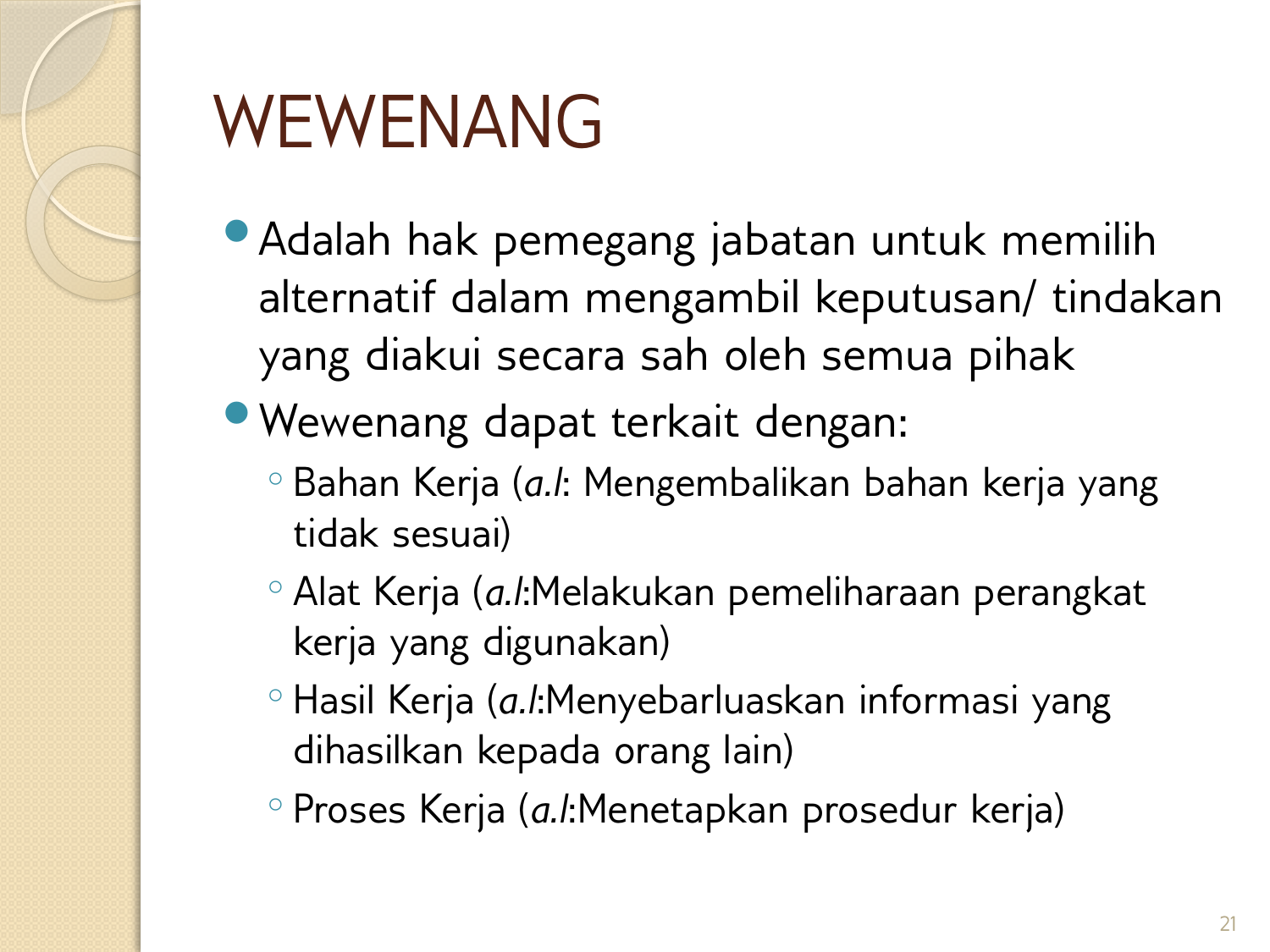

# WEWENANG
Adalah hak pemegang jabatan untuk memilih alternatif dalam mengambil keputusan/ tindakan yang diakui secara sah oleh semua pihak
Wewenang dapat terkait dengan:
Bahan Kerja (a.l: Mengembalikan bahan kerja yang tidak sesuai)
Alat Kerja (a.l:Melakukan pemeliharaan perangkat kerja yang digunakan)
Hasil Kerja (a.l:Menyebarluaskan informasi yang dihasilkan kepada orang lain)
Proses Kerja (a.l:Menetapkan prosedur kerja)
21